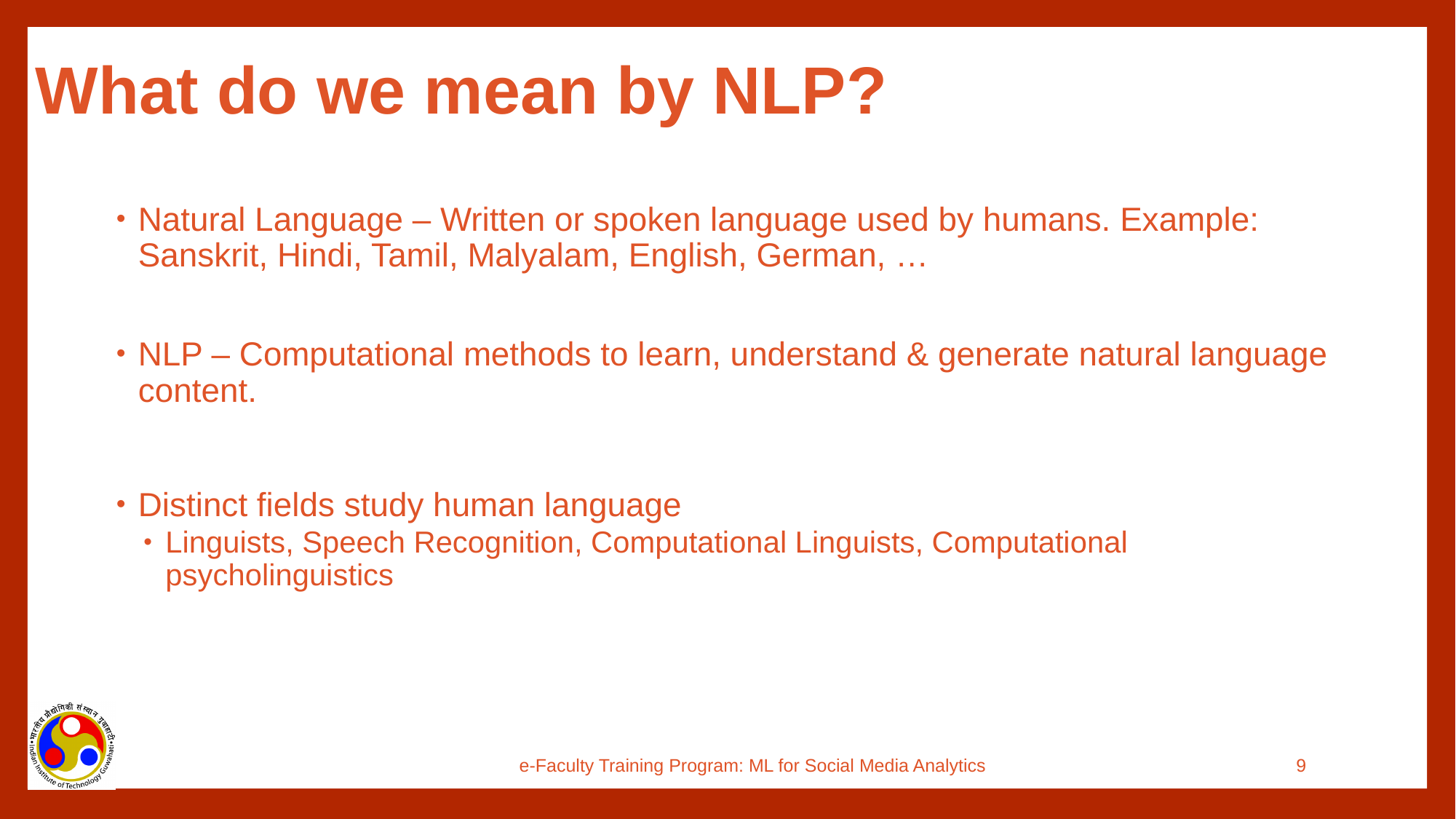

# What do we mean by NLP?
Natural Language – Written or spoken language used by humans. Example: Sanskrit, Hindi, Tamil, Malyalam, English, German, …

NLP – Computational methods to learn, understand & generate natural language content.

Distinct fields study human language
Linguists, Speech Recognition, Computational Linguists, Computational psycholinguistics

e-Faculty Training Program: ML for Social Media Analytics
9